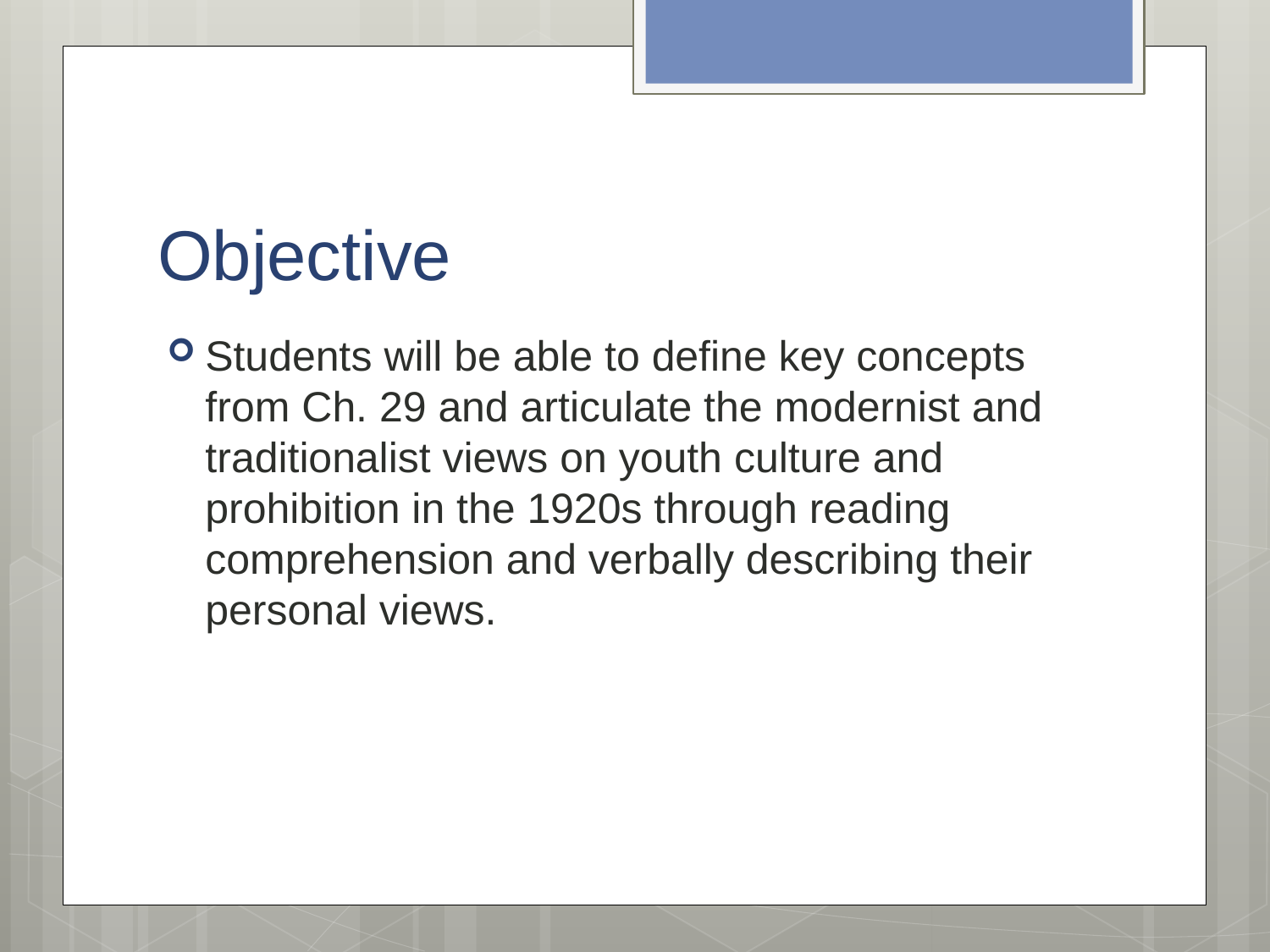

# Objective
Students will be able to define key concepts from Ch. 29 and articulate the modernist and traditionalist views on youth culture and prohibition in the 1920s through reading comprehension and verbally describing their personal views.